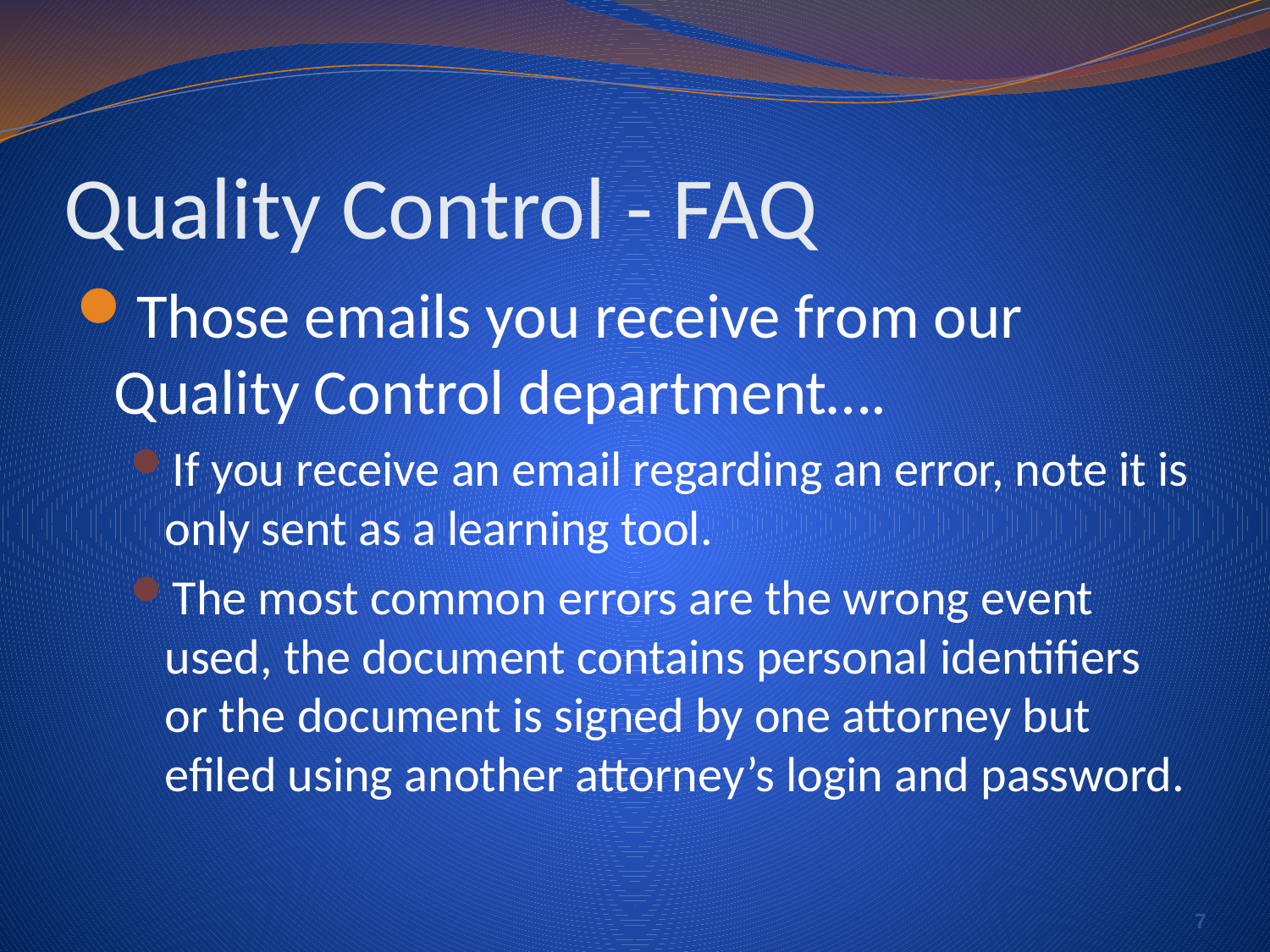

# Quality Control - FAQ
Those emails you receive from our Quality Control department….
If you receive an email regarding an error, note it is only sent as a learning tool.
The most common errors are the wrong event used, the document contains personal identifiers or the document is signed by one attorney but efiled using another attorney’s login and password.
7